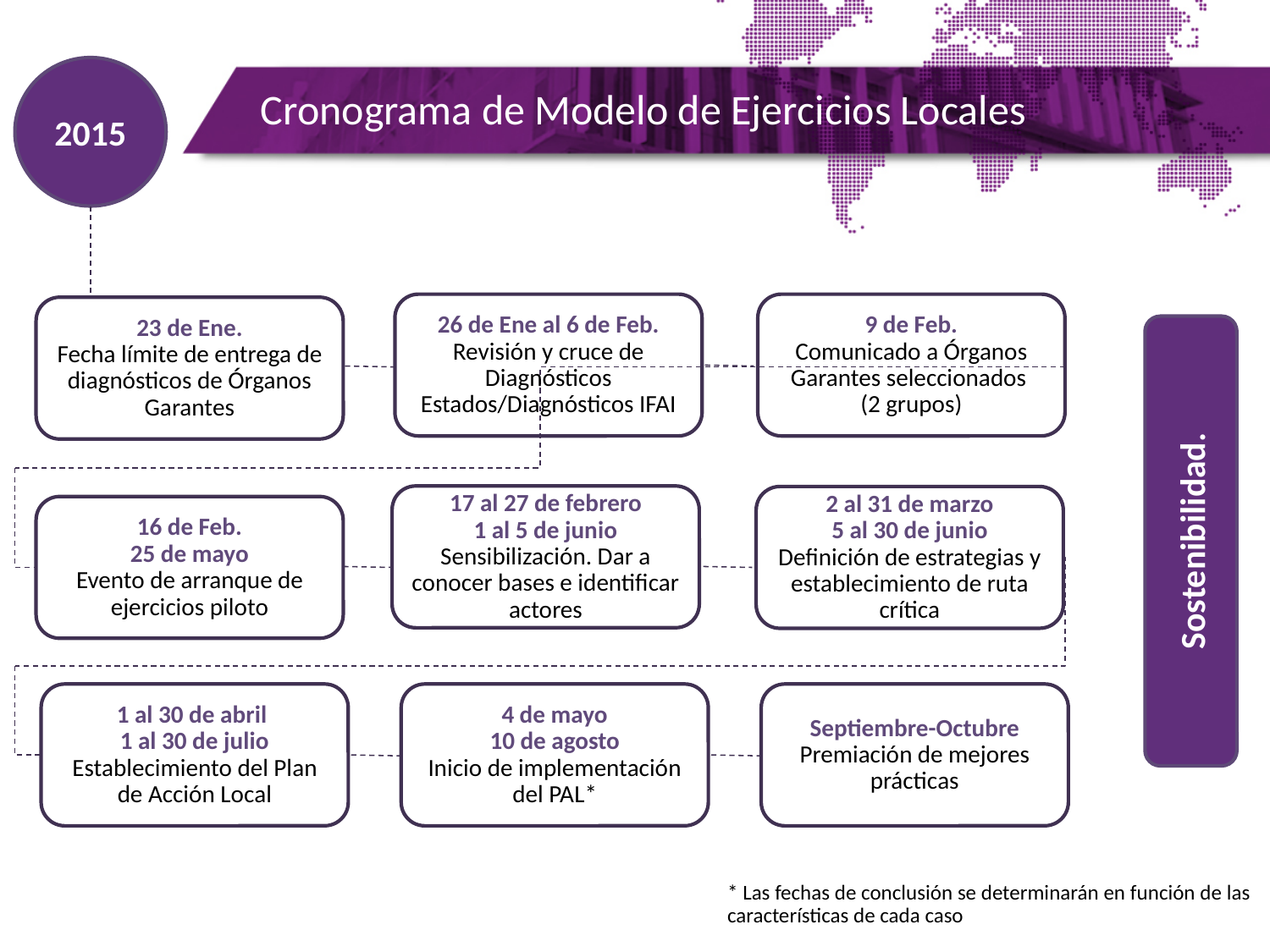

2015
26 de Ene al 6 de Feb.
Revisión y cruce de Diagnósticos Estados/Diagnósticos IFAI
9 de Feb.
Comunicado a Órganos Garantes seleccionados
(2 grupos)
23 de Ene.
Fecha límite de entrega de diagnósticos de Órganos Garantes
17 al 27 de febrero
1 al 5 de junio
Sensibilización. Dar a conocer bases e identificar actores
2 al 31 de marzo
5 al 30 de junio
Definición de estrategias y establecimiento de ruta crítica
16 de Feb.
25 de mayo
Evento de arranque de ejercicios piloto
1 al 30 de abril
1 al 30 de julio
Establecimiento del Plan de Acción Local
4 de mayo
10 de agosto
Inicio de implementación del PAL*
Septiembre-Octubre
Premiación de mejores prácticas
Cronograma de Modelo de Ejercicios Locales
Sostenibilidad.

* Las fechas de conclusión se determinarán en función de las características de cada caso